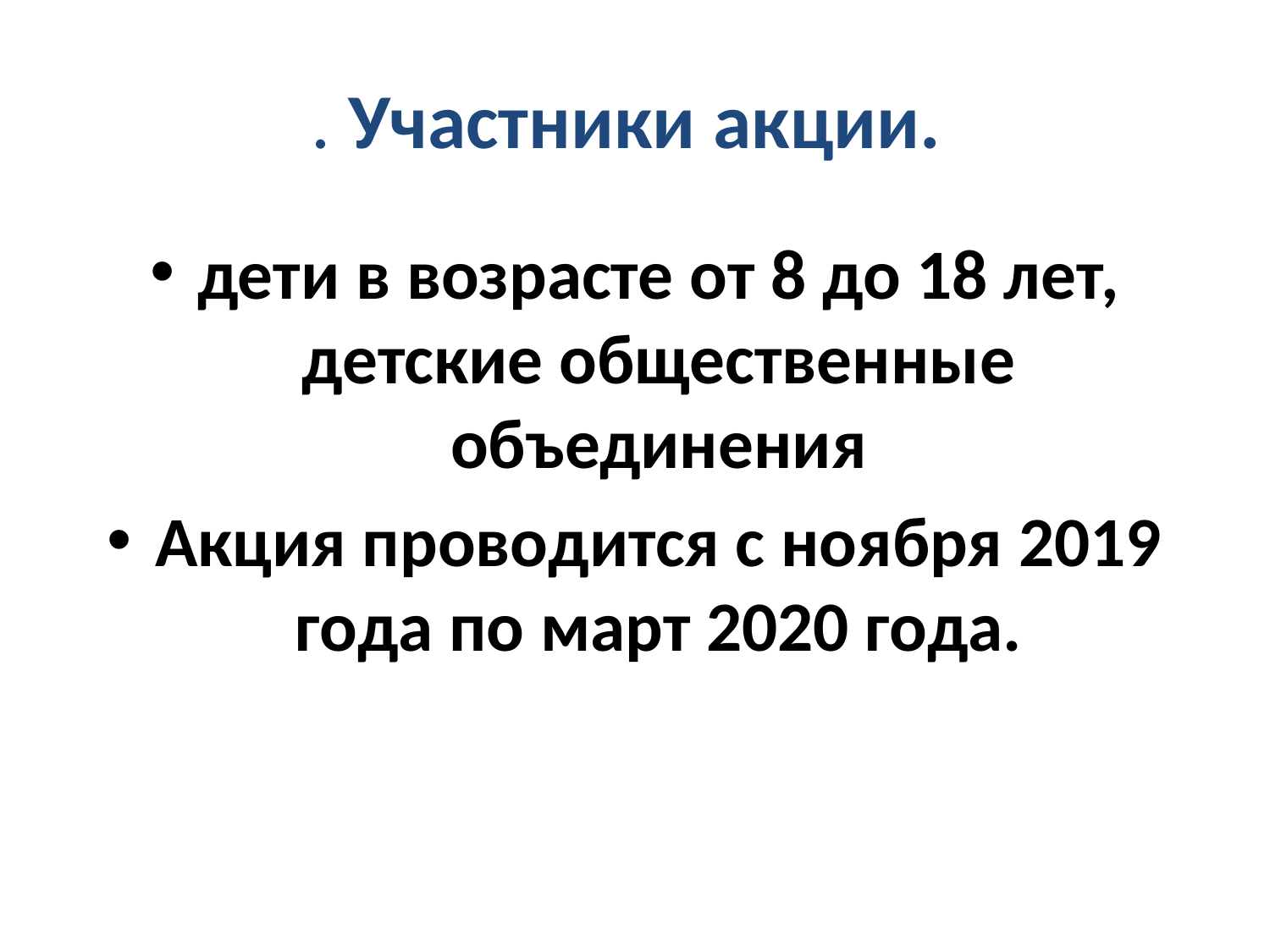

# . Участники акции.
дети в возрасте от 8 до 18 лет, детские общественные объединения
Акция проводится с ноября 2019 года по март 2020 года.